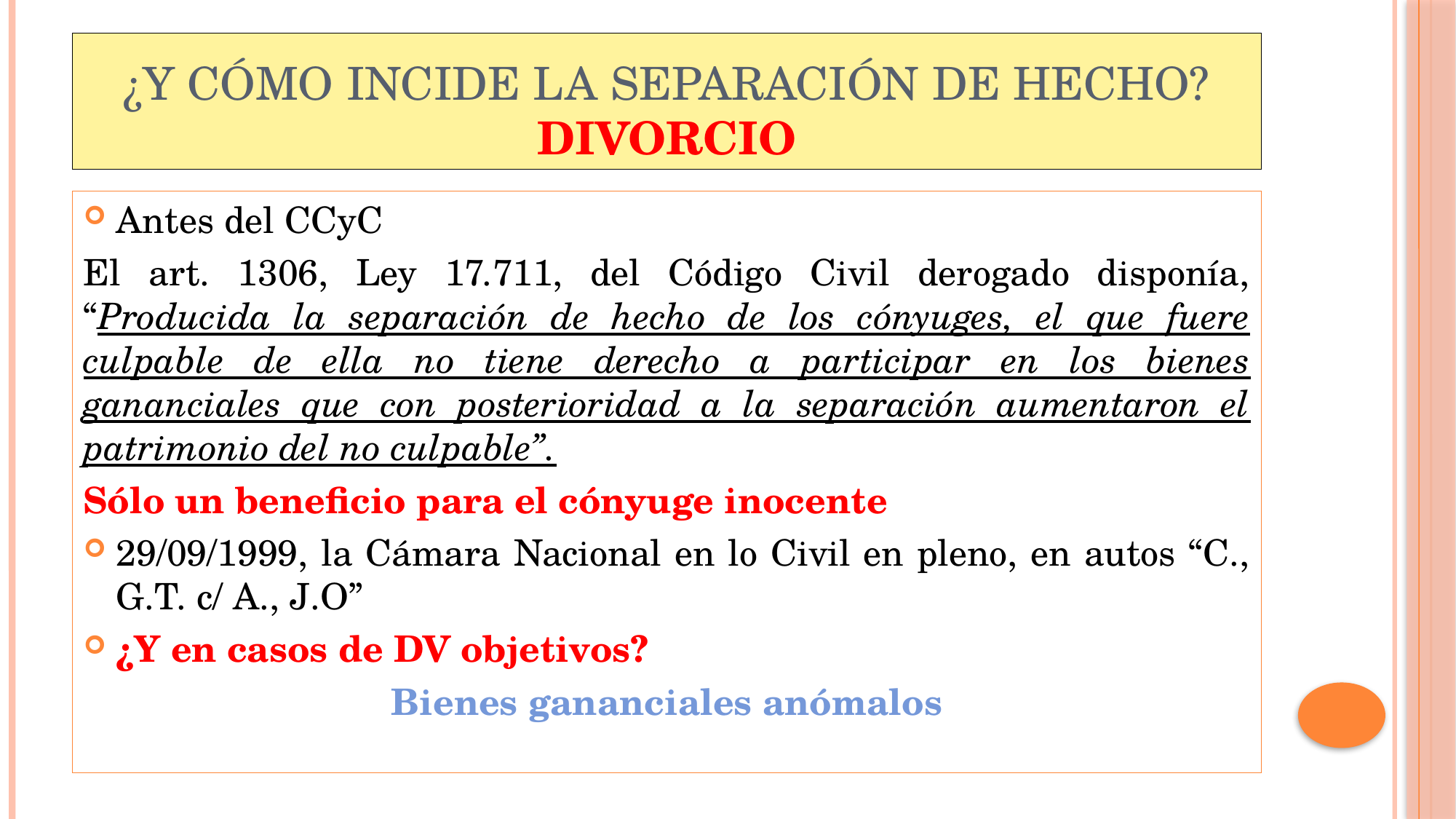

# ¿Y cómo incide la Separación de hecho? Divorcio
Antes del CCyC
El art. 1306, Ley 17.711, del Código Civil derogado disponía, “Producida la separación de hecho de los cónyuges, el que fuere culpable de ella no tiene derecho a participar en los bienes gananciales que con posterioridad a la separación aumentaron el patrimonio del no culpable”.
Sólo un beneficio para el cónyuge inocente
29/09/1999, la Cámara Nacional en lo Civil en pleno, en autos “C., G.T. c/ A., J.O”
¿Y en casos de DV objetivos?
Bienes gananciales anómalos